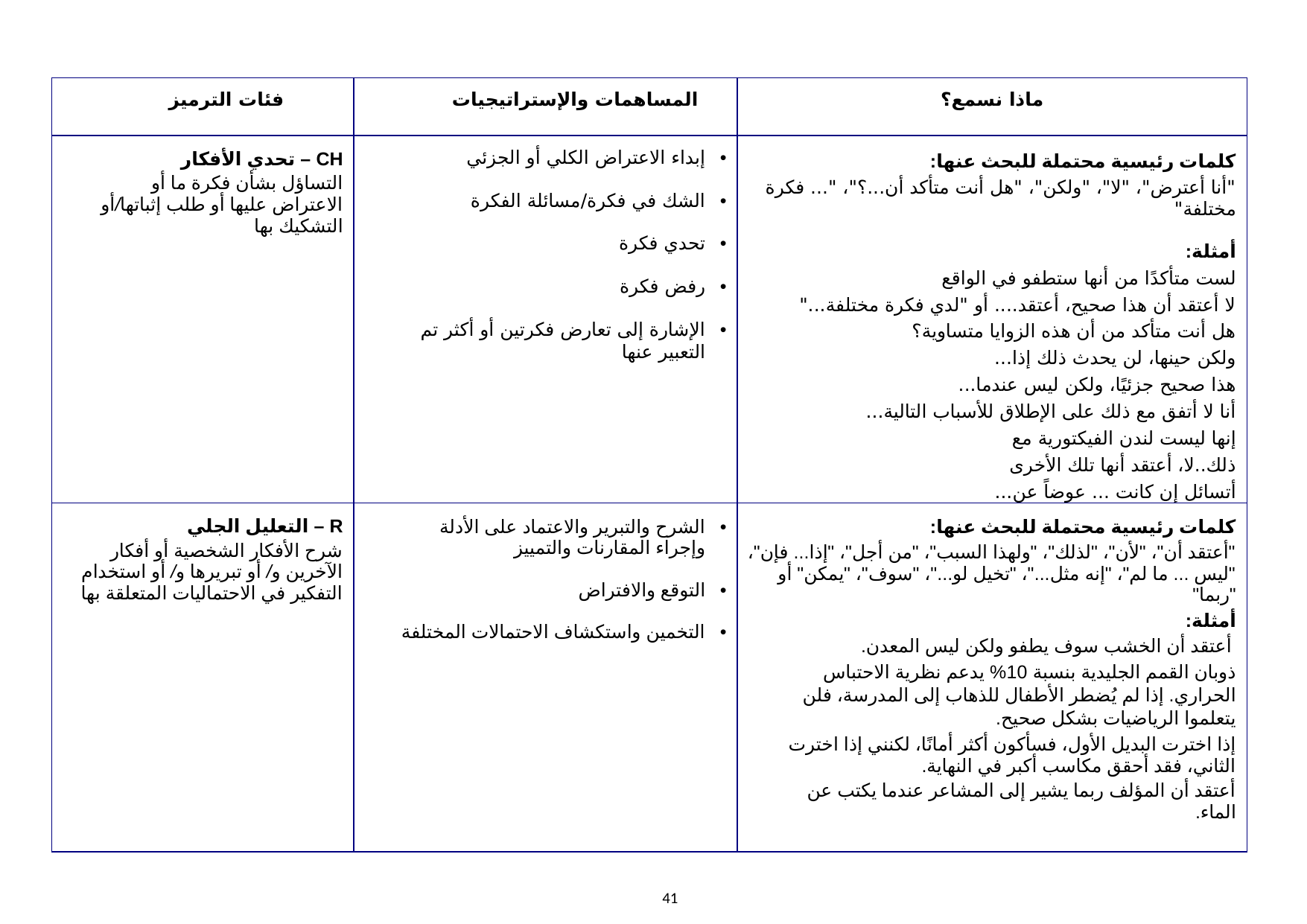

| فئات الترميز | المساهمات والإستراتيجيات | ماذا نسمع؟ |
| --- | --- | --- |
| CH – تحدي الأفكار التساؤل بشأن فكرة ما أو الاعتراض عليها أو طلب إثباتها/أو التشكيك بها | إبداء الاعتراض الكلي أو الجزئي الشك في فكرة/مسائلة الفكرة تحدي فكرة رفض فكرة الإشارة إلى تعارض فكرتين أو أكثر تم التعبير عنها | كلمات رئيسية محتملة للبحث عنها: "أنا أعترض"، "لا"، "ولكن"، "هل أنت متأكد أن...؟"، "... فكرة مختلفة" أمثلة: لست متأكدًا من أنها ستطفو في الواقع لا أعتقد أن هذا صحيح، أعتقد.... أو "لدي فكرة مختلفة..." هل أنت متأكد من أن هذه الزوايا متساوية؟ ولكن حينها، لن يحدث ذلك إذا... هذا صحيح جزئيًا، ولكن ليس عندما... أنا لا أتفق مع ذلك على الإطلاق للأسباب التالية... إنها ليست لندن الفيكتورية مع ذلك..لا، أعتقد أنها تلك الأخرى أتسائل إن كانت ... عوضاً عن... |
| R – التعليل الجلي شرح الأفكار الشخصية أو أفكار الآخرين و/ أو تبريرها و/ أو استخدام التفكير في الاحتماليات المتعلقة بها | الشرح والتبرير والاعتماد على الأدلة وإجراء المقارنات والتمييز التوقع والافتراض التخمين واستكشاف الاحتمالات المختلفة | كلمات رئيسية محتملة للبحث عنها: "أعتقد أن"، "لأن"، "لذلك"، "ولهذا السبب"، "من أجل"، "إذا... فإن"، "ليس ... ما لم"، "إنه مثل..."، "تخيل لو..."، "سوف"، "يمكن" أو "ربما" أمثلة: أعتقد أن الخشب سوف يطفو ولكن ليس المعدن. ذوبان القمم الجليدية بنسبة 10% يدعم نظرية الاحتباس الحراري. إذا لم يُضطر الأطفال للذهاب إلى المدرسة، فلن يتعلموا الرياضيات بشكل صحيح. إذا اخترت البديل الأول، فسأكون أكثر أمانًا، لكنني إذا اخترت الثاني، فقد أحقق مكاسب أكبر في النهاية. أعتقد أن المؤلف ربما يشير إلى المشاعر عندما يكتب عن الماء. |
41